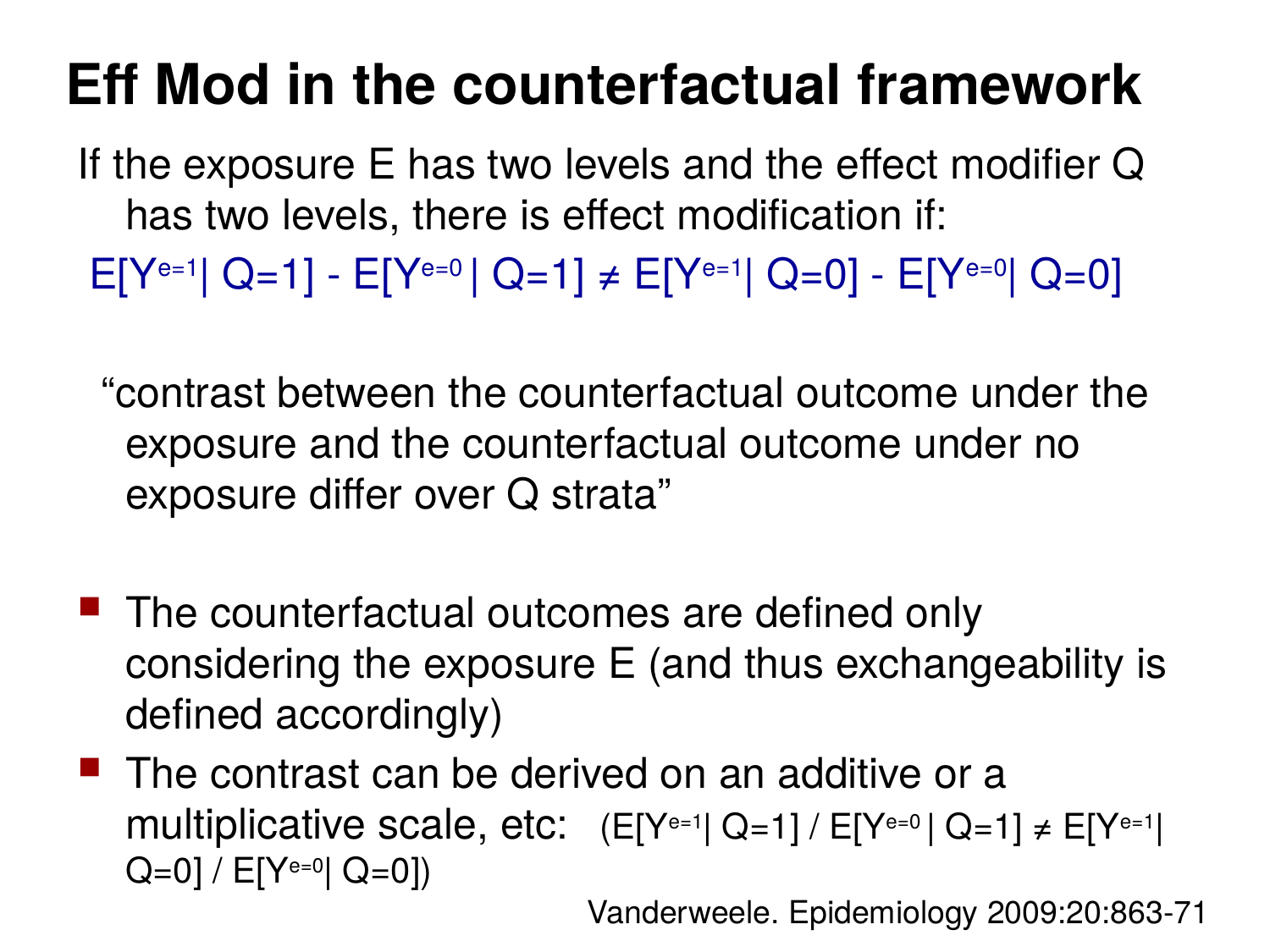

# Eff Mod in the counterfactual framework
If the exposure E has two levels and the effect modifier Q has two levels, there is effect modification if:
 E[Ye=1| Q=1] - E[Ye=0 | Q=1] ≠ E[Ye=1| Q=0] - E[Ye=0| Q=0]

  “contrast between the counterfactual outcome under the exposure and the counterfactual outcome under no exposure differ over Q strata”

The counterfactual outcomes are defined only considering the exposure E (and thus exchangeability is defined accordingly)
The contrast can be derived on an additive or a multiplicative scale, etc:   (E[Ye=1| Q=1] / E[Ye=0 | Q=1] ≠ E[Ye=1| Q=0] / E[Ye=0| Q=0])

Vanderweele. Epidemiology 2009:20:863-71